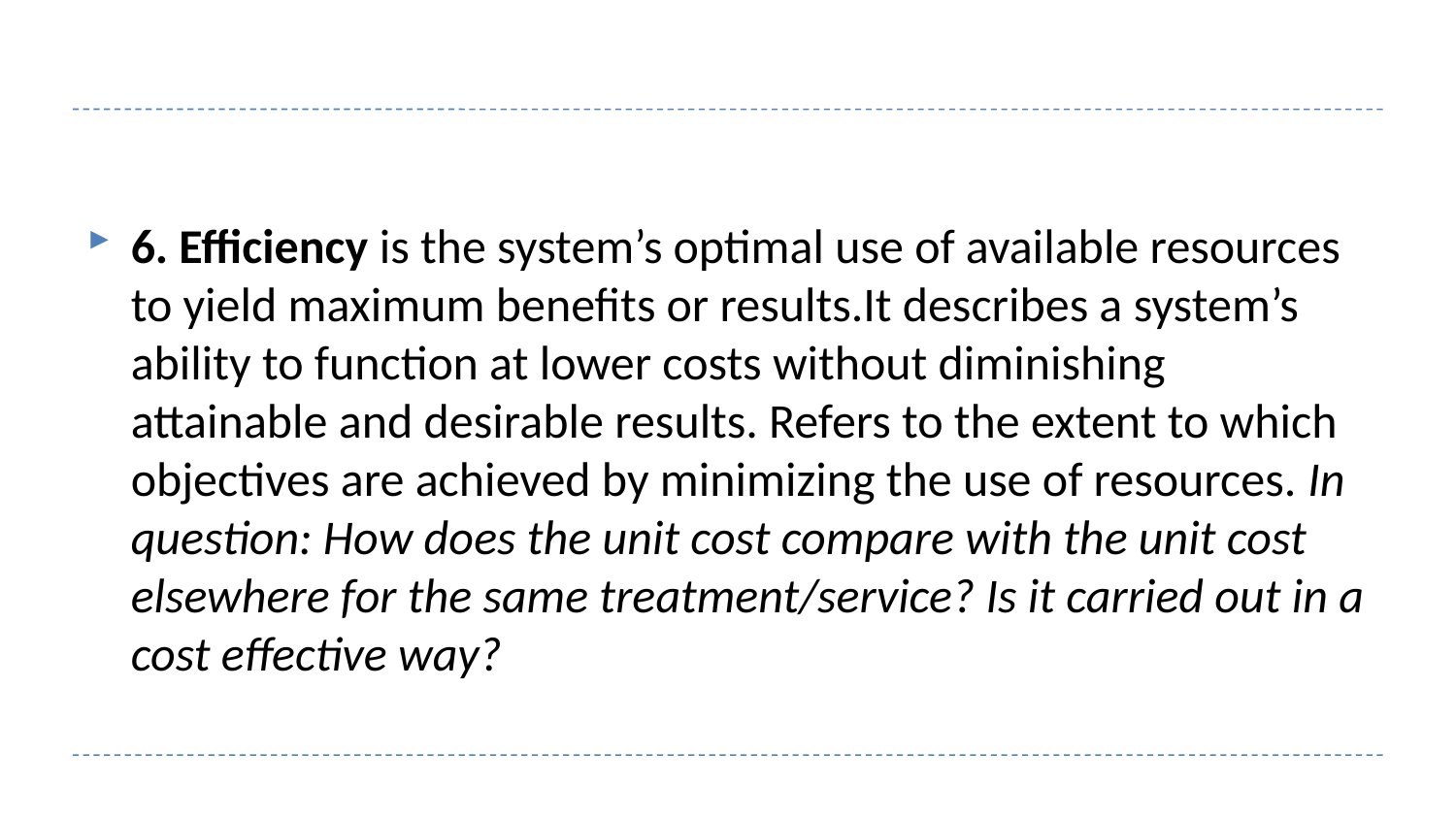

#

6. Efficiency is the system’s optimal use of available resources to yield maximum benefits or results.It describes a system’s ability to function at lower costs without diminishing attainable and desirable results. Refers to the extent to which objectives are achieved by minimizing the use of resources. In question: How does the unit cost compare with the unit cost elsewhere for the same treatment/service? Is it carried out in a cost effective way?